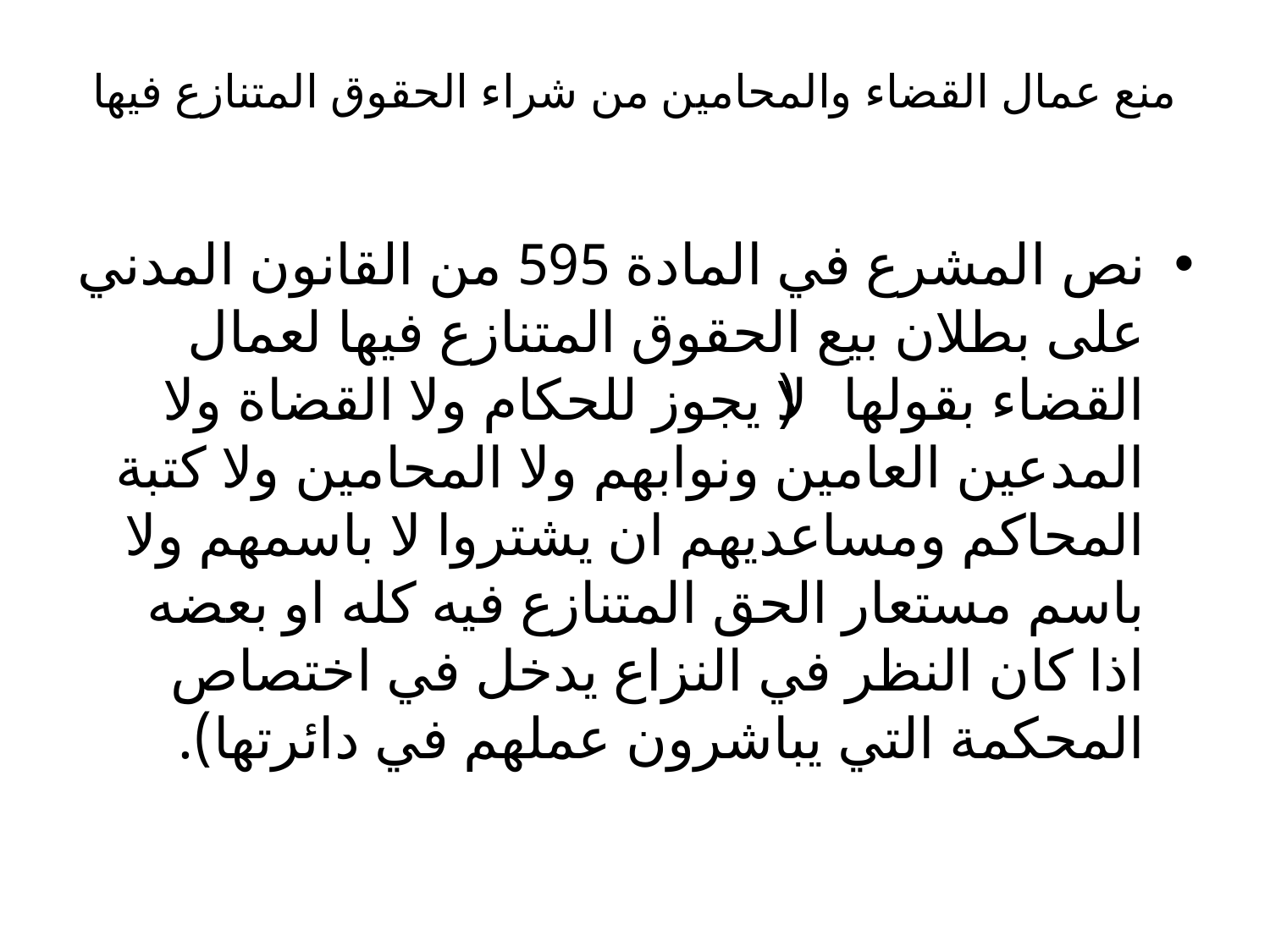

# منع عمال القضاء والمحامين من شراء الحقوق المتنازع فيها
نص المشرع في المادة 595 من القانون المدني على بطلان بيع الحقوق المتنازع فيها لعمال القضاء بقولها (لا يجوز للحكام ولا القضاة ولا المدعين العامين ونوابهم ولا المحامين ولا كتبة المحاكم ومساعديهم ان يشتروا لا باسمهم ولا باسم مستعار الحق المتنازع فيه كله او بعضه اذا كان النظر في النزاع يدخل في اختصاص المحكمة التي يباشرون عملهم في دائرتها).